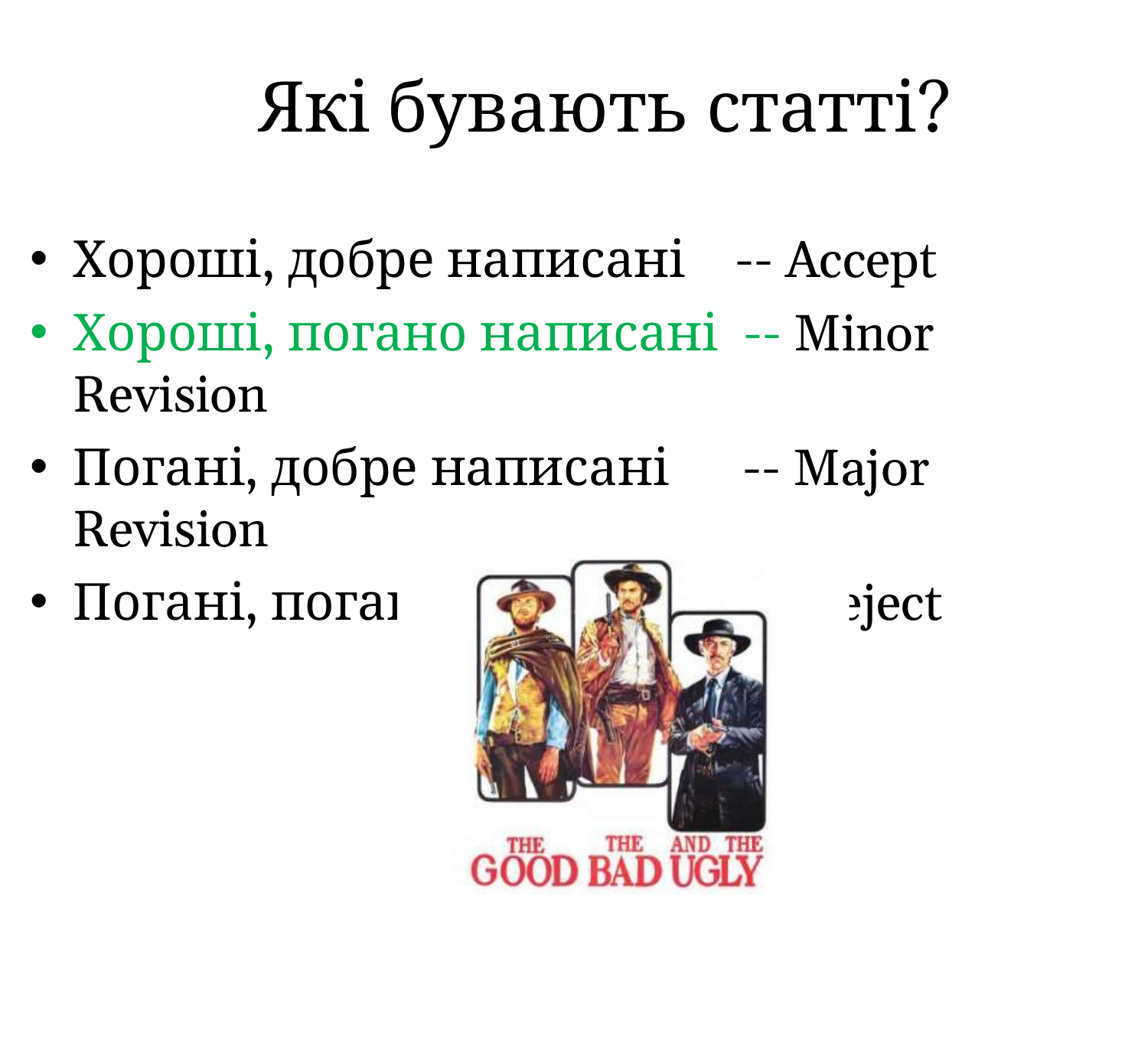

# Які бувають статті?
Хороші, добре написані    -- Accept
Хороші, погано написані  -- Minor Revision
Погані, добре написані      -- Major Revision
Погані, погано написані    -- Reject